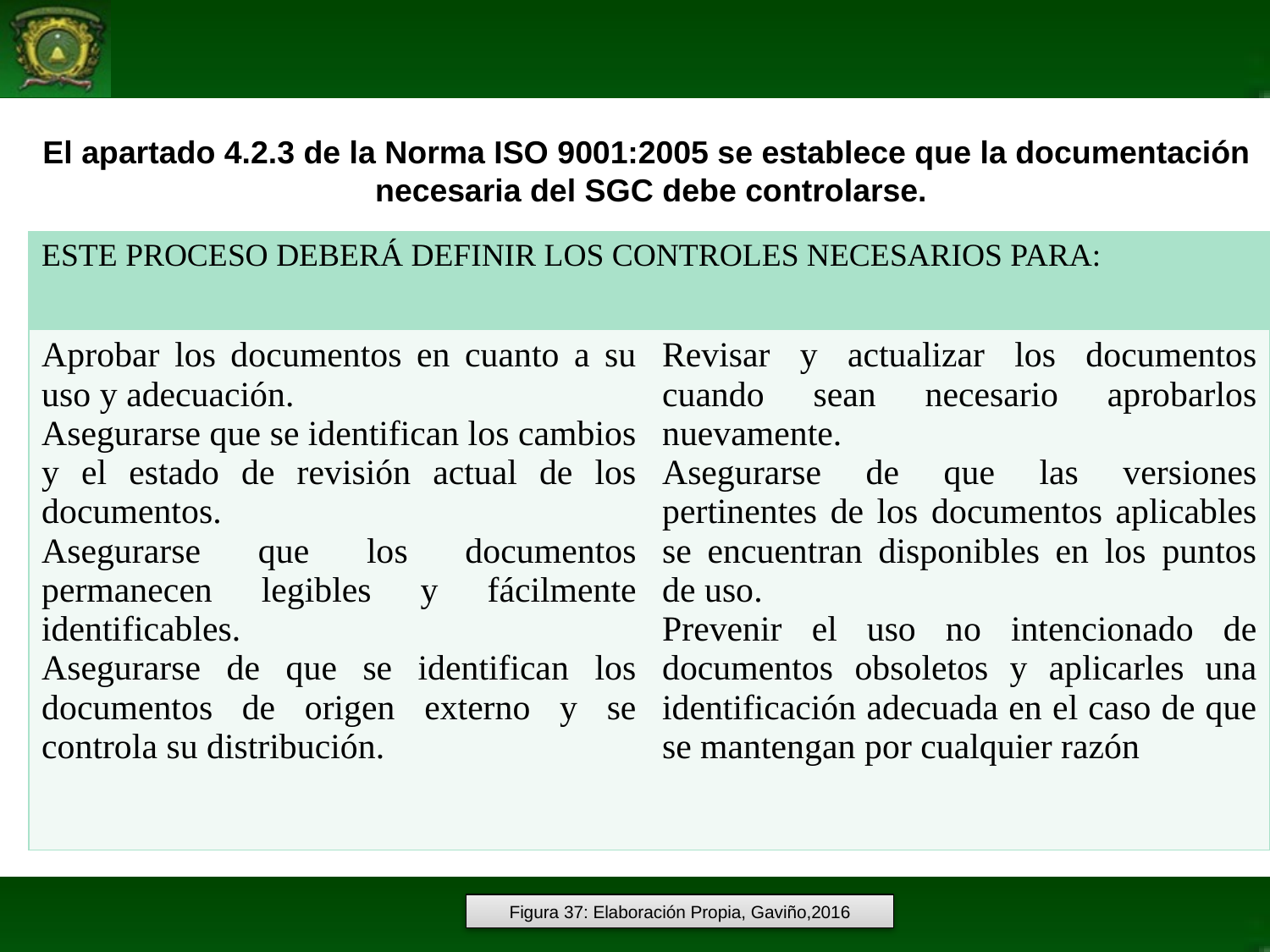

El apartado 4.2.3 de la Norma ISO 9001:2005 se establece que la documentación
 necesaria del SGC debe controlarse.
| ESTE PROCESO DEBERÁ DEFINIR LOS CONTROLES NECESARIOS PARA: |  |
| --- | --- |
| Aprobar los documentos en cuanto a su uso y adecuación. Asegurarse que se identifican los cambios y el estado de revisión actual de los documentos. Asegurarse que los documentos permanecen legibles y fácilmente identificables. Asegurarse de que se identifican los documentos de origen externo y se controla su distribución. | Revisar y actualizar los documentos cuando sean necesario aprobarlos nuevamente. Asegurarse de que las versiones pertinentes de los documentos aplicables se encuentran disponibles en los puntos de uso. Prevenir el uso no intencionado de documentos obsoletos y aplicarles una identificación adecuada en el caso de que se mantengan por cualquier razón |
Figura 37: Elaboración Propia, Gaviño,2016